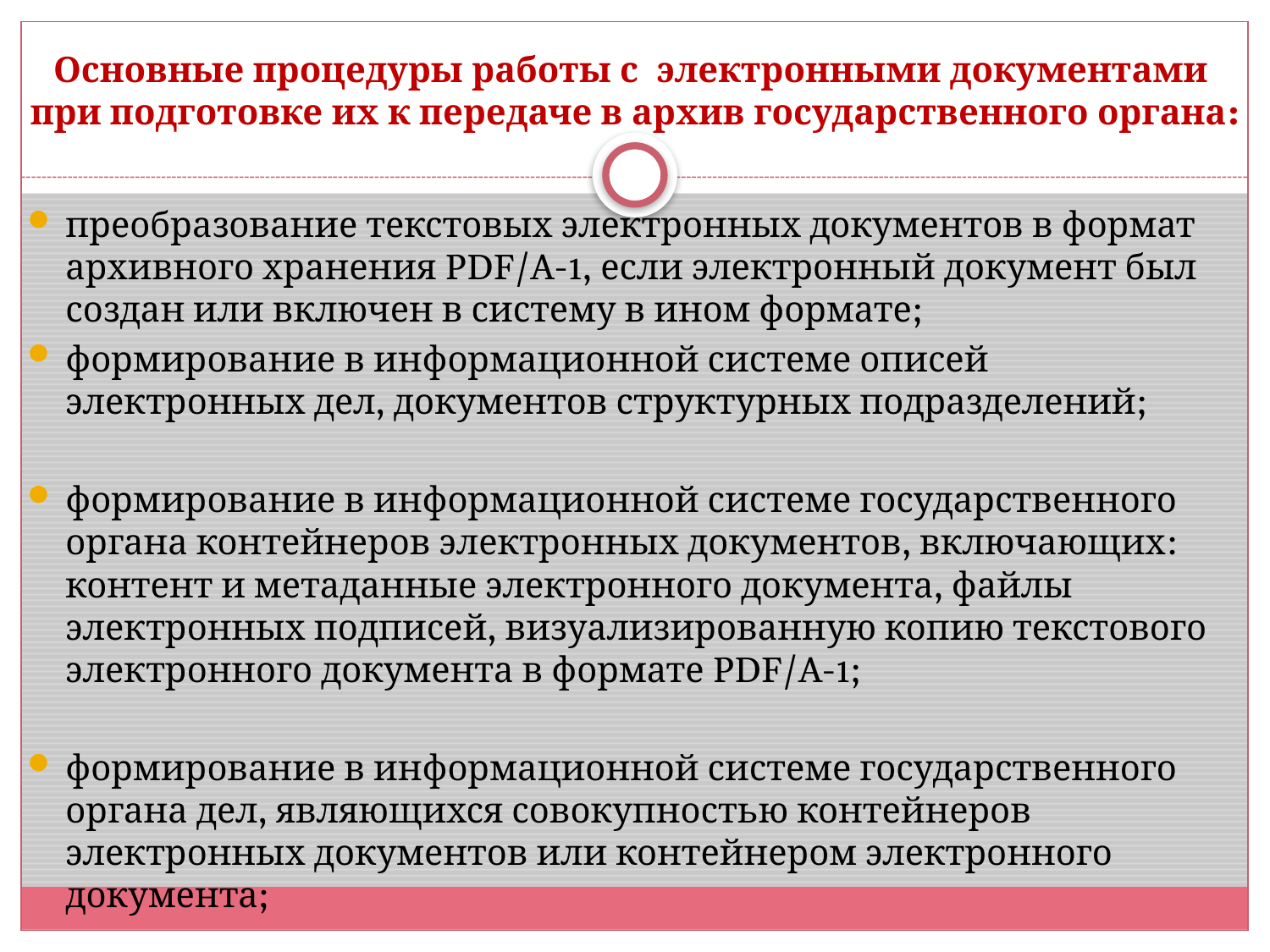

# Основные процедуры работы с  электронными документами при подготовке их к передаче в архив государственного органа:
преобразование текстовых электронных документов в формат архивного хранения PDF/A-1, если электронный документ был создан или включен в систему в ином формате;
формирование в информационной системе описей электронных дел, документов структурных подразделений;

формирование в информационной системе государственного органа контейнеров электронных документов, включающих: контент и метаданные электронного документа, файлы электронных подписей, визуализированную копию текстового электронного документа в формате PDF/A-1;

формирование в информационной системе государственного органа дел, являющихся совокупностью контейнеров электронных документов или контейнером электронного документа;